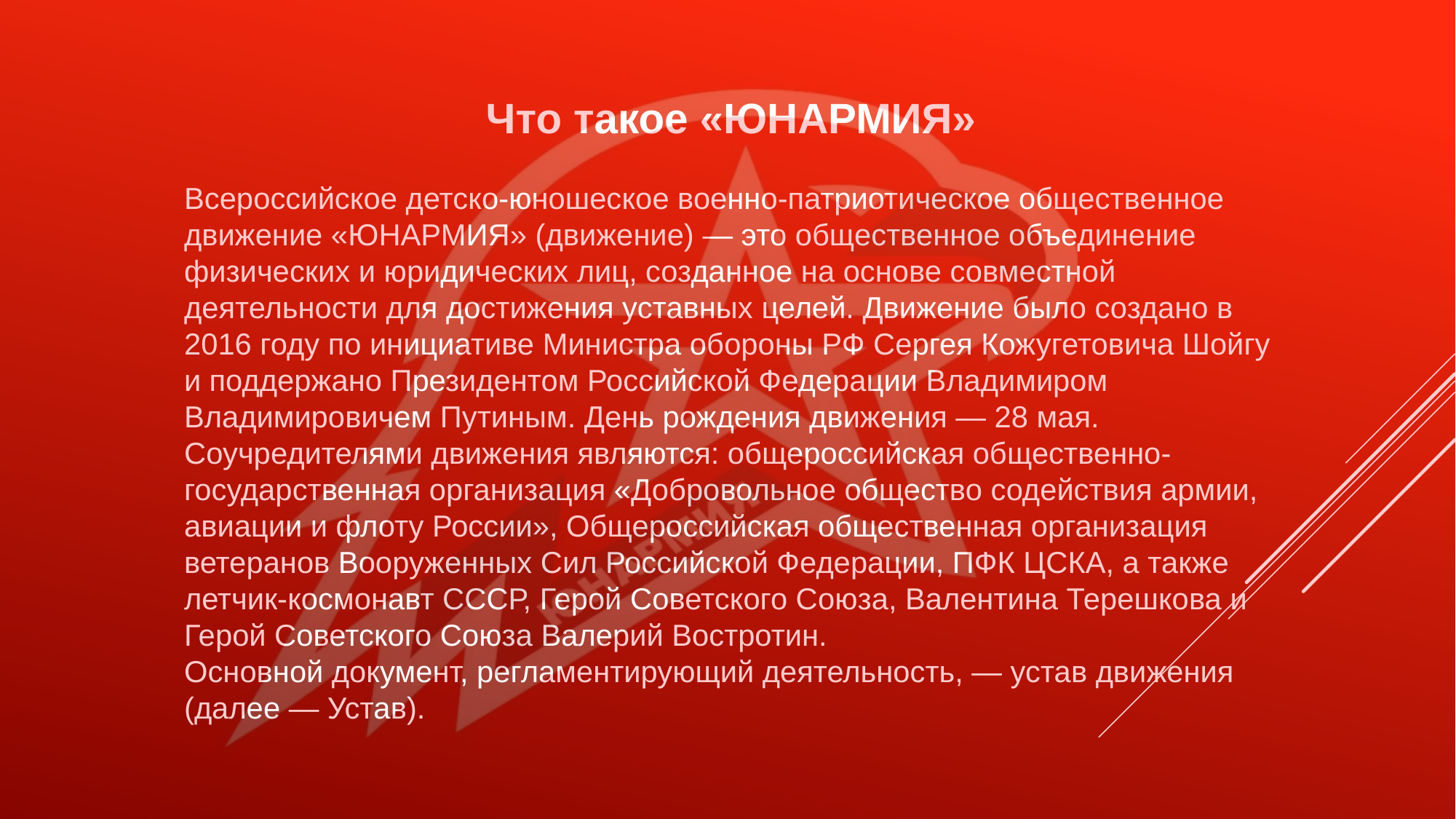

Что такое «ЮНАРМИЯ»

Всероссийское детско-юношеское военно-патриотическое общественное движение «ЮНАРМИЯ» (движение) — это общественное объединение физических и юридических лиц, созданное на основе совместной деятельности для достижения уставных целей. Движение было создано в 2016 году по инициативе Министра обороны РФ Сергея Кожугетовича Шойгу и поддержано Президентом Российской Федерации Владимиром Владимировичем Путиным. День рождения движения — 28 мая. Соучредителями движения являются: общероссийская общественно-государственная организация «Добровольное общество содействия армии, авиации и флоту России», Общероссийская общественная организация ветеранов Вооруженных Сил Российской Федерации, ПФК ЦСКА, а также летчик-космонавт СССР, Герой Советского Союза, Валентина Терешкова и Герой Советского Союза Валерий Востротин.
Основной документ, регламентирующий деятельность, — устав движения (далее — Устав).